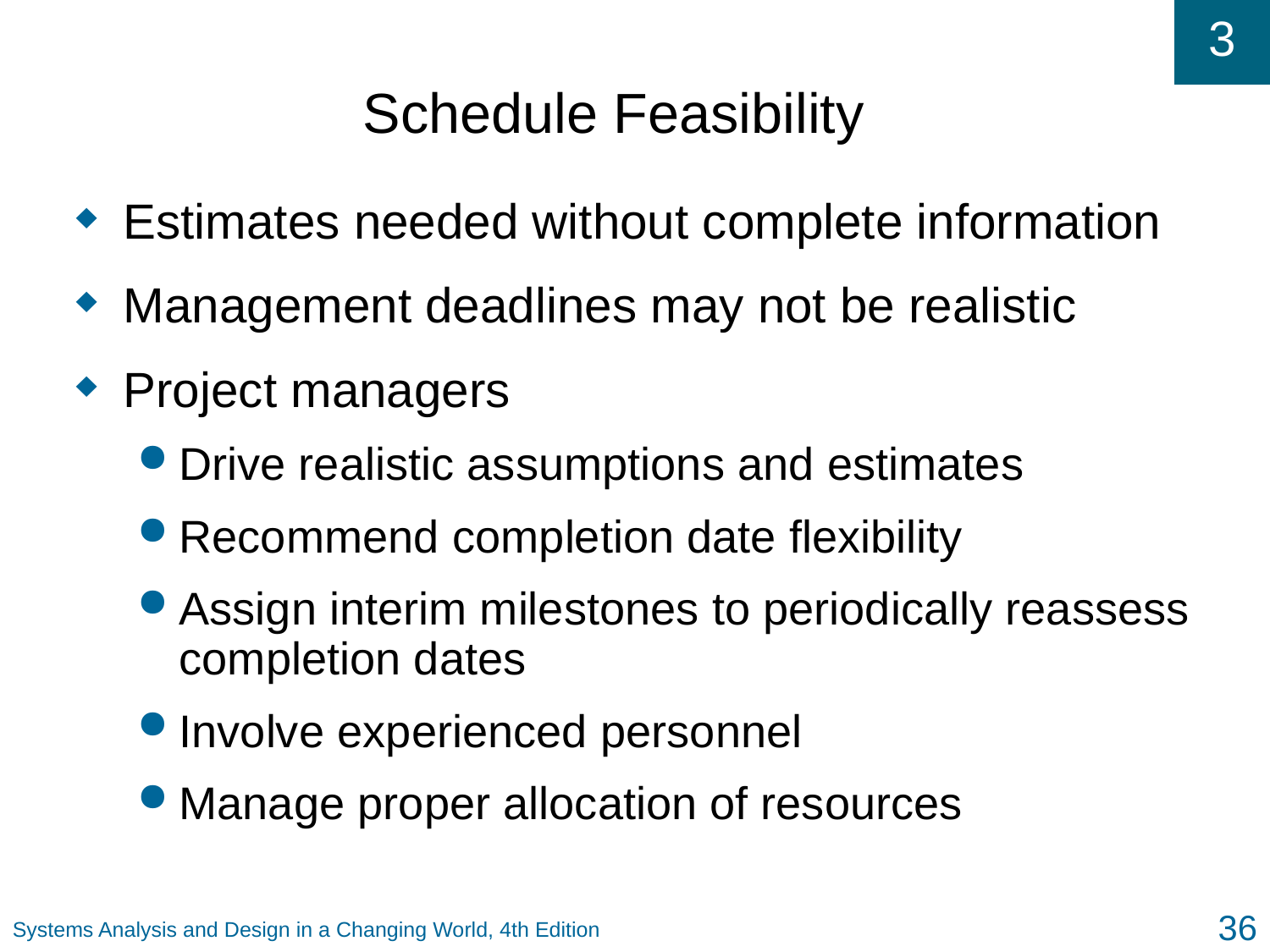

# Schedule Feasibility
Estimates needed without complete information
Management deadlines may not be realistic
Project managers
Drive realistic assumptions and estimates
Recommend completion date flexibility
Assign interim milestones to periodically reassess completion dates
Involve experienced personnel
Manage proper allocation of resources
36
Systems Analysis and Design in a Changing World, 4th Edition